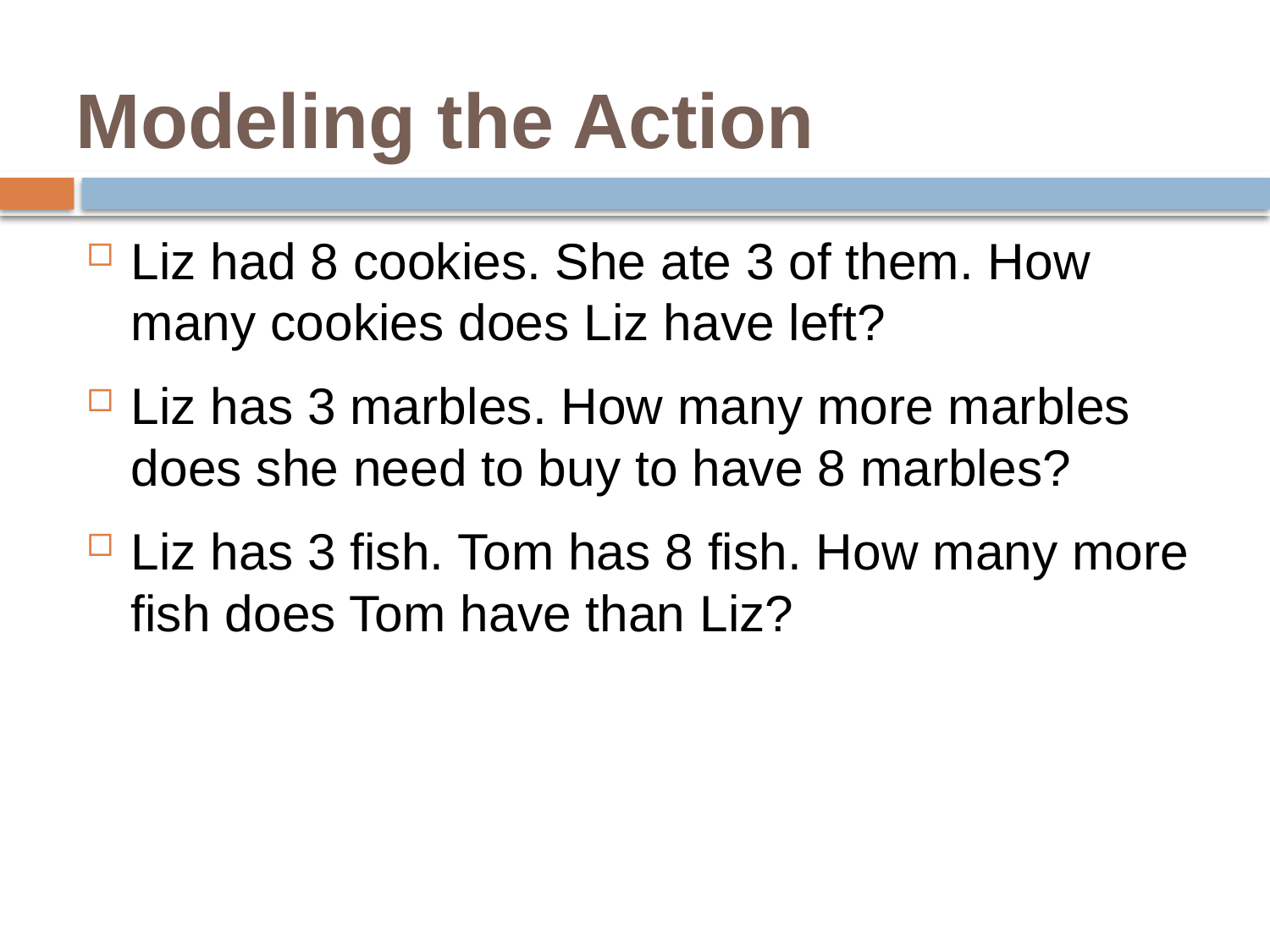

Modeling the Action
Liz had 8 cookies. She ate 3 of them. How many cookies does Liz have left?
Liz has 3 marbles. How many more marbles does she need to buy to have 8 marbles?
Liz has 3 fish. Tom has 8 fish. How many more fish does Tom have than Liz?